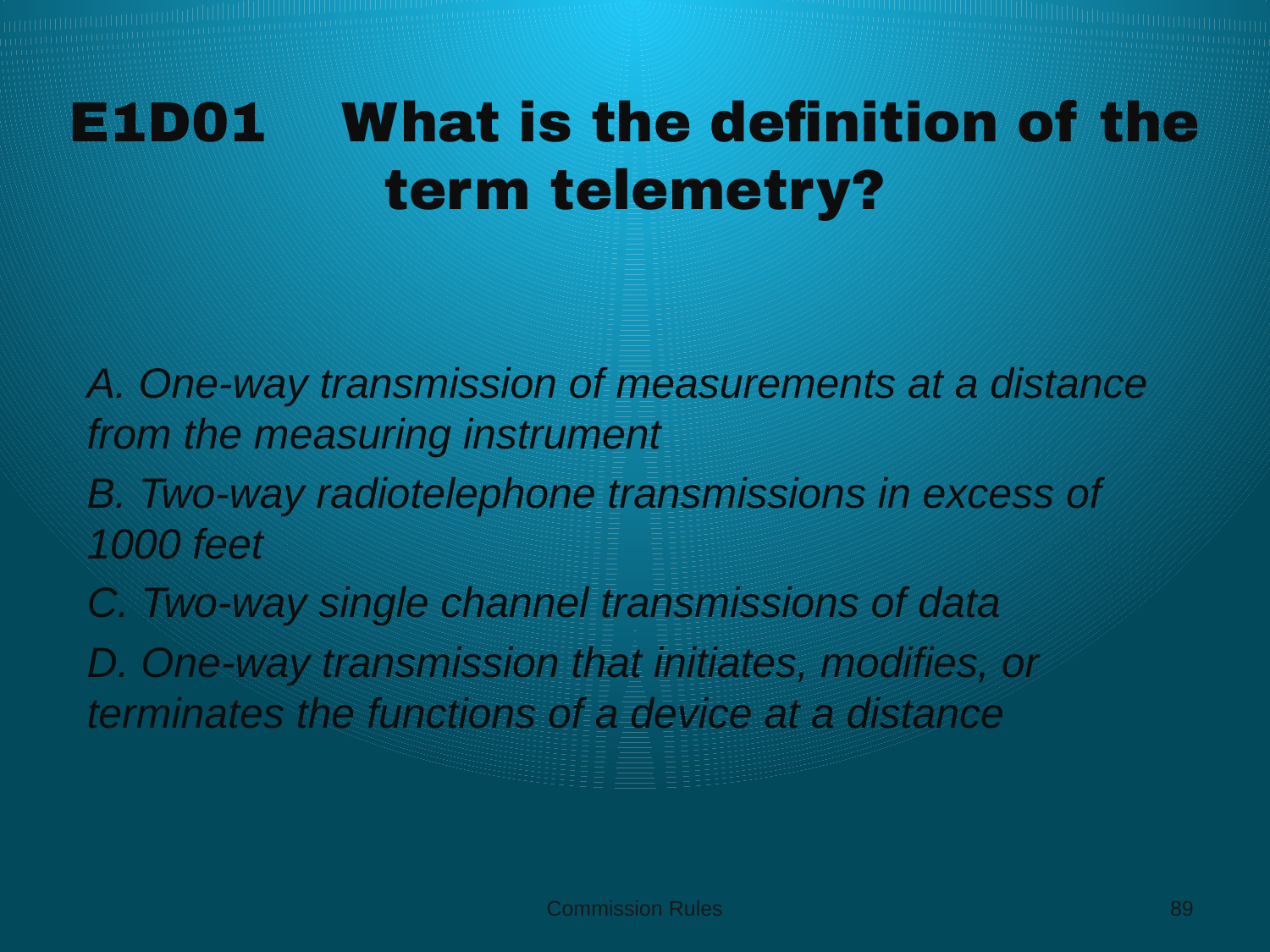

# E1D01    What is the definition of the term telemetry?
A. One-way transmission of measurements at a distance from the measuring instrument
B. Two-way radiotelephone transmissions in excess of 1000 feet
C. Two-way single channel transmissions of data
D. One-way transmission that initiates, modifies, or terminates the functions of a device at a distance
Commission Rules
89